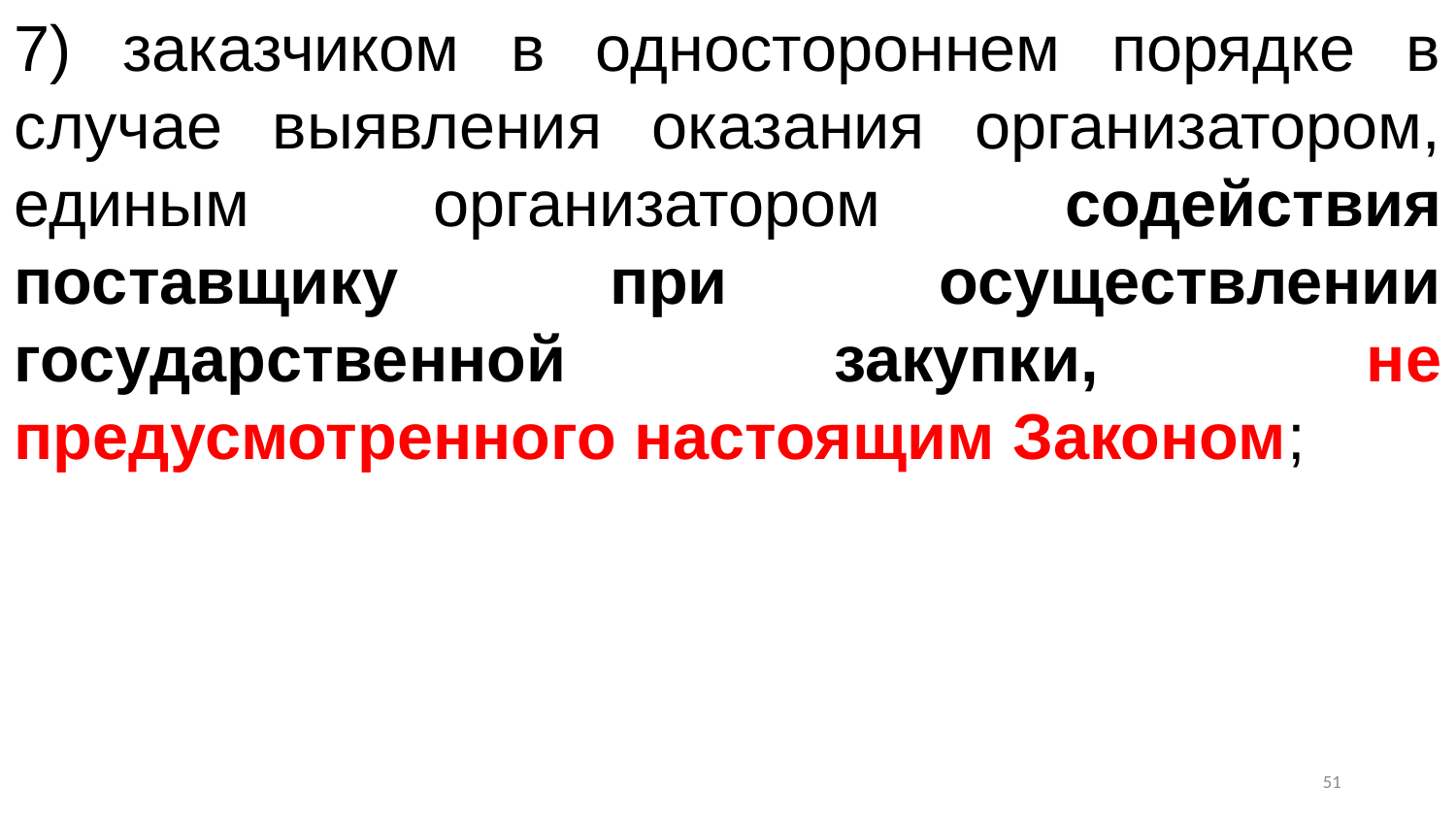

7) заказчиком в одностороннем порядке в случае выявления оказания организатором, единым организатором содействия поставщику при осуществлении государственной закупки, не предусмотренного настоящим Законом;
51